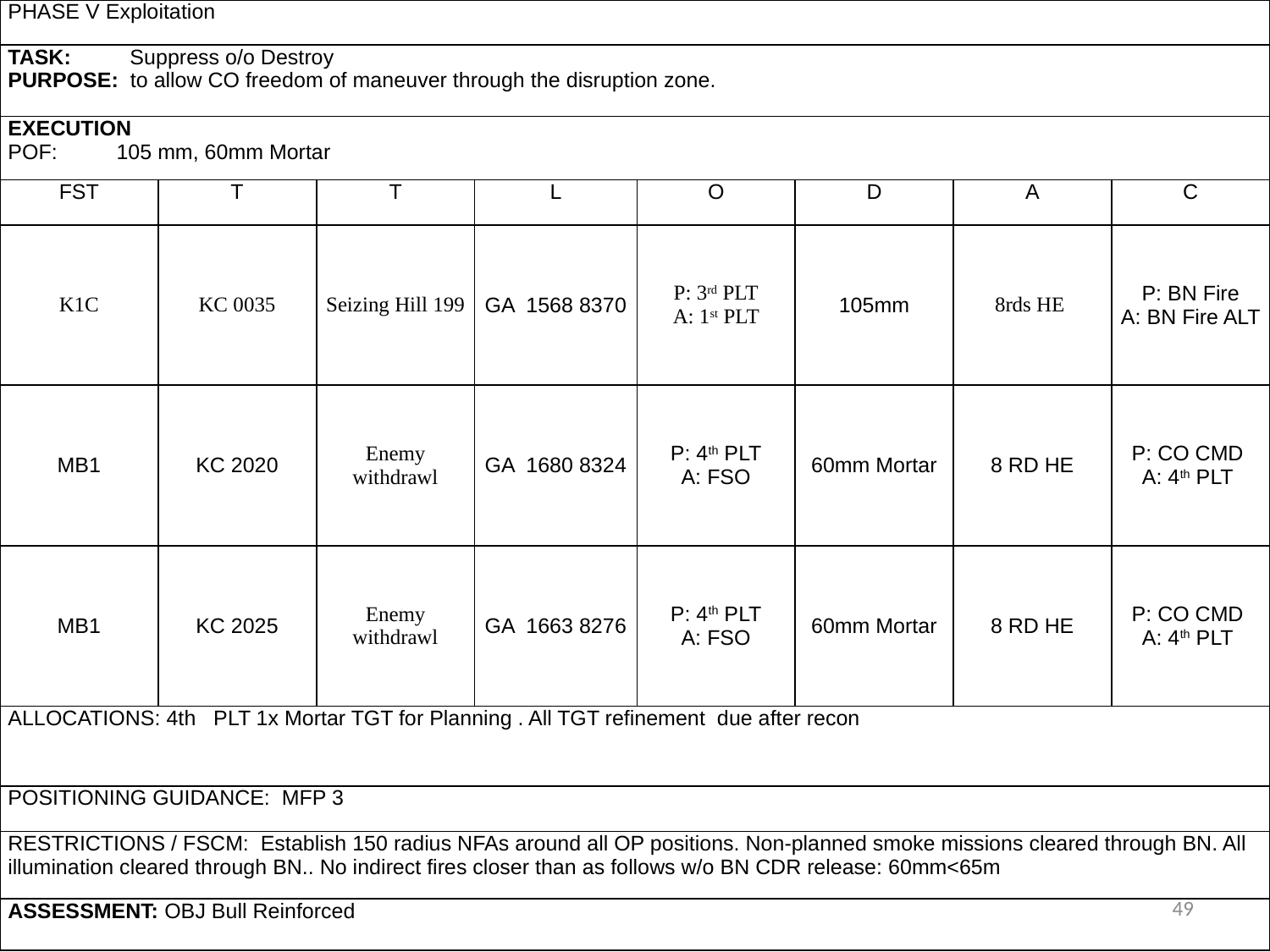

| PHASE V Exploitation |  |  |  |  |  |  |  |
| --- | --- | --- | --- | --- | --- | --- | --- |
| TASK: Suppress o/o Destroy PURPOSE: to allow CO freedom of maneuver through the disruption zone. |  |  |  |  |  |  |  |
| EXECUTION POF: 105 mm, 60mm Mortar |  |  |  |  |  |  |  |
| FST | T | T | L | O | D | A | C |
| K1C | KC 0035 | Seizing Hill 199 | GA 1568 8370 | P: 3rd PLT A: 1st PLT | 105mm | 8rds HE | P: BN Fire A: BN Fire ALT |
| MB1 | KC 2020 | Enemy withdrawl | GA 1680 8324 | P: 4th PLT A: FSO | 60mm Mortar | 8 RD HE | P: CO CMD A: 4th PLT |
| MB1 | KC 2025 | Enemy withdrawl | GA 1663 8276 | P: 4th PLT A: FSO | 60mm Mortar | 8 RD HE | P: CO CMD A: 4th PLT |
| ALLOCATIONS: 4th PLT 1x Mortar TGT for Planning . All TGT refinement due after recon |  |  |  |  |  |  |  |
| POSITIONING GUIDANCE: MFP 3 |  |  |  |  |  |  |  |
| RESTRICTIONS / FSCM: Establish 150 radius NFAs around all OP positions. Non-planned smoke missions cleared through BN. All illumination cleared through BN.. No indirect fires closer than as follows w/o BN CDR release: 60mm<65m |  |  |  |  |  |  |  |
| ASSESSMENT: OBJ Bull Reinforced |  |  |  |  |  |  |  |
49